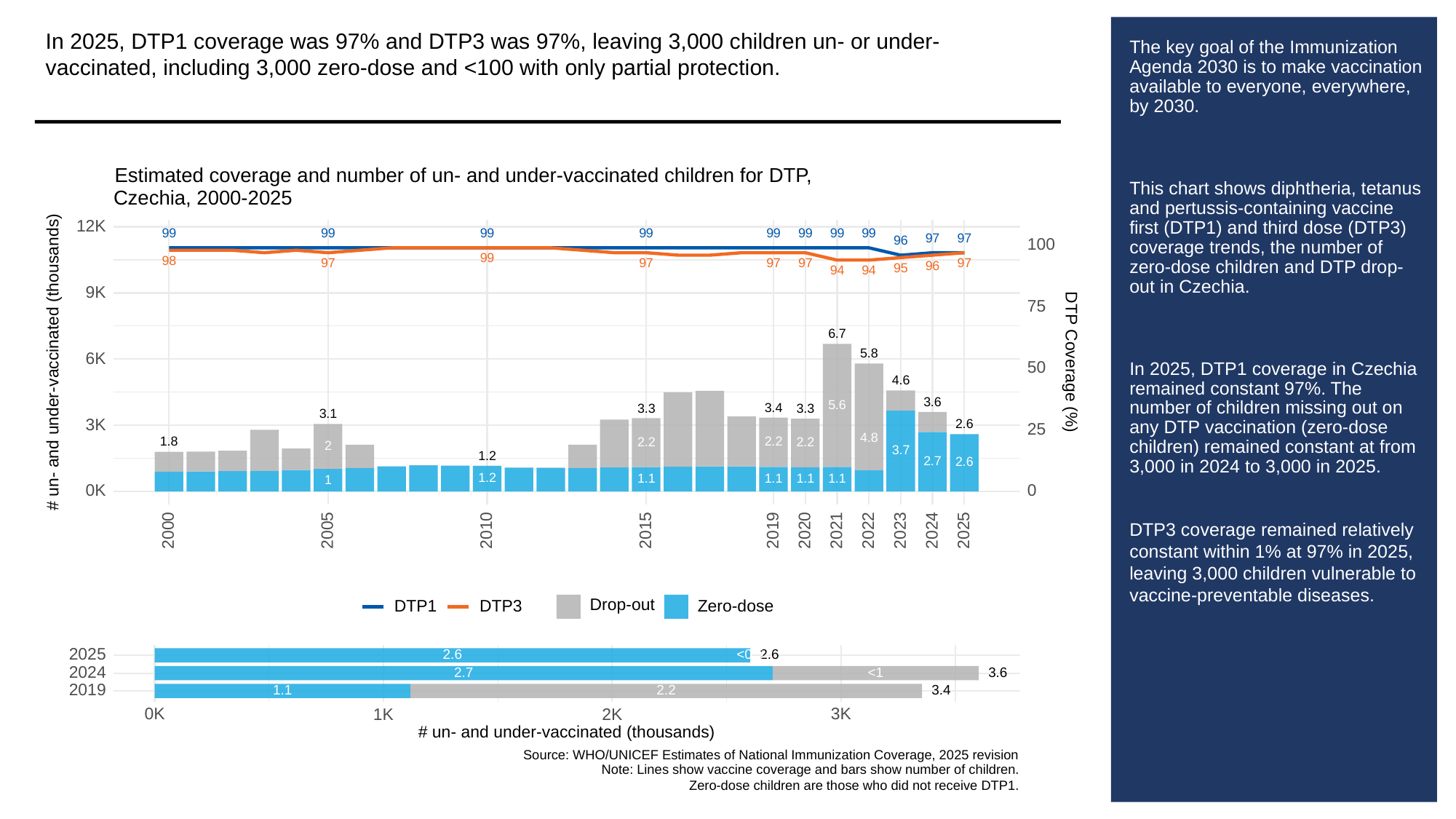

In 2025, DTP1 coverage was 97% and DTP3 was 97%, leaving 3,000 children un- or under-vaccinated, including 3,000 zero-dose and <100 with only partial protection.
# The key goal of the Immunization Agenda 2030 is to make vaccination available to everyone, everywhere, by 2030.

This chart shows diphtheria, tetanus and pertussis-containing vaccine first (DTP1) and third dose (DTP3) coverage trends, the number of zero-dose children and DTP drop-out in Czechia.

In 2025, DTP1 coverage in Czechia remained constant 97%. The number of children missing out on any DTP vaccination (zero-dose children) remained constant at from 3,000 in 2024 to 3,000 in 2025.

DTP3 coverage remained relatively constant within 1% at 97% in 2025, leaving 3,000 children vulnerable to vaccine-preventable diseases.

Estimated coverage and number of un- and under-vaccinated children for DTP,
Czechia, 2000-2025

12K

99
99
99
99
99
99
99
99
97
97
96
100

99
98
97
97
97
97
97

96
95
94
94
9K

75

6.7

5.8
6K
# un- and under-vaccinated (thousands)
DTP Coverage (%)

50

4.6

3.6
5.6
3.4
3.3
3.3
3.1

3K

2.6
25

4.8

2.2
1.8
2.2
2.2
2

3.7

1.2
2.7
2.6

1.2
1.1
1.1
1.1
1.1
1
0K
0

2023
2000
2005
2010
2015
2019
2020
2021
2022
2024
2025

Drop-out
DTP3
Zero-dose
DTP1

2025
2.6
<0.5
2.6

2024
3.6
2.7
<1

2019
3.4
1.1
2.2

3K
0K
1K
2K
# un- and under-vaccinated (thousands)
Source: WHO/UNICEF Estimates of National Immunization Coverage, 2025 revision
Note: Lines show vaccine coverage and bars show number of children.
Zero-dose children are those who did not receive DTP1.